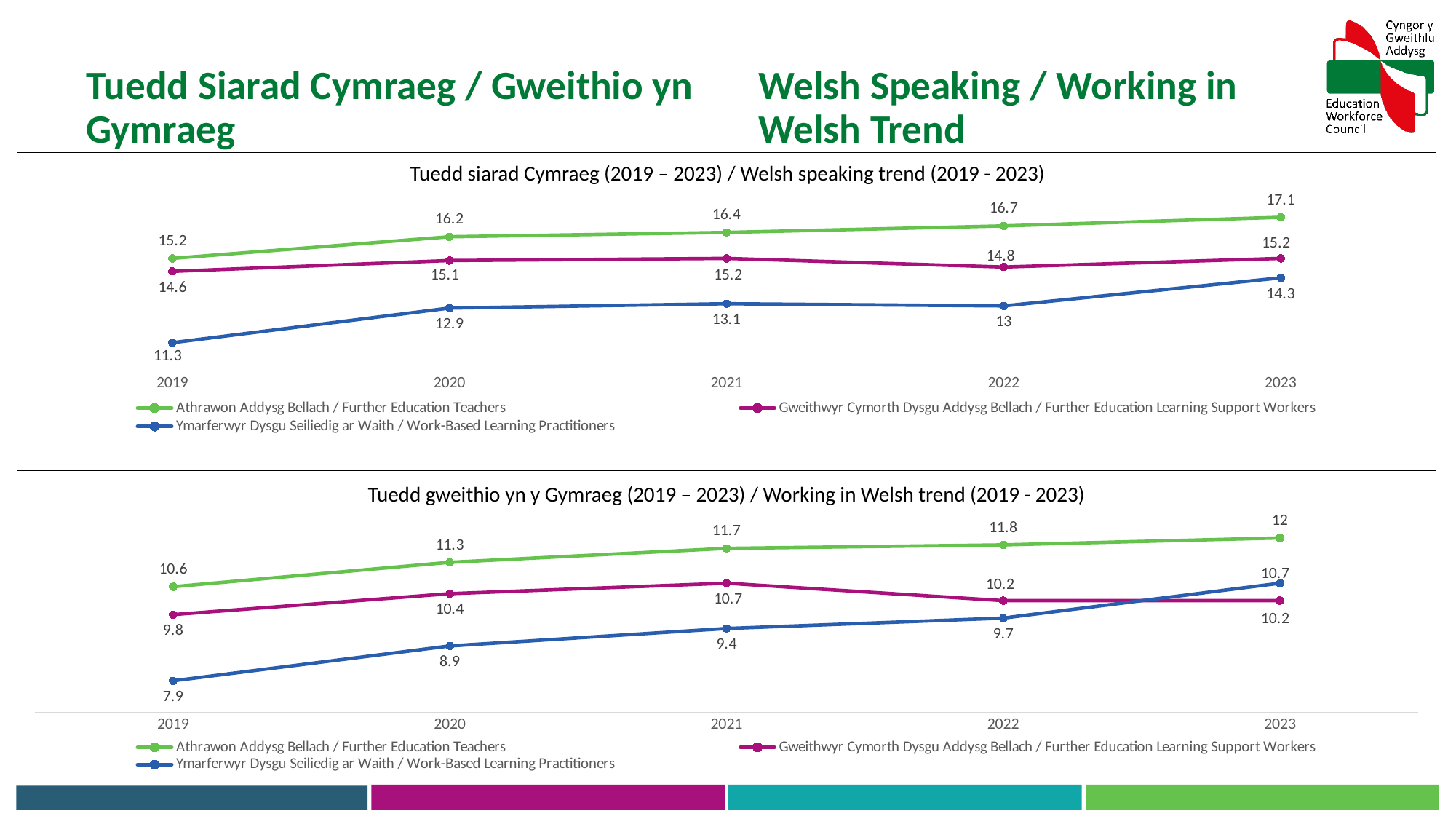

Tuedd Siarad Cymraeg / Gweithio yn Gymraeg
Welsh Speaking / Working in Welsh Trend

### Chart

| Category | Athrawon Addysg Bellach / Further Education Teachers | Gweithwyr Cymorth Dysgu Addysg Bellach / Further Education Learning Support Workers | Ymarferwyr Dysgu Seiliedig ar Waith / Work-Based Learning Practitioners |
|---|---|---|---|
| 2019 | 15.2 | 14.6 | 11.3 |
| 2020 | 16.2 | 15.1 | 12.9 |
| 2021 | 16.4 | 15.2 | 13.1 |
| 2022 | 16.7 | 14.8 | 13.0 |
| 2023 | 17.1 | 15.2 | 14.3 |
Tuedd siarad Cymraeg (2019 – 2023) / Welsh speaking trend (2019 - 2023)

### Chart

| Category | Athrawon Addysg Bellach / Further Education Teachers | Gweithwyr Cymorth Dysgu Addysg Bellach / Further Education Learning Support Workers | Ymarferwyr Dysgu Seiliedig ar Waith / Work-Based Learning Practitioners |
|---|---|---|---|
| 2019 | 10.6 | 9.8 | 7.9 |
| 2020 | 11.3 | 10.4 | 8.9 |
| 2021 | 11.7 | 10.7 | 9.4 |
| 2022 | 11.8 | 10.2 | 9.7 |
| 2023 | 12.0 | 10.2 | 10.7 |
Tuedd gweithio yn y Gymraeg (2019 – 2023) / Working in Welsh trend (2019 - 2023)